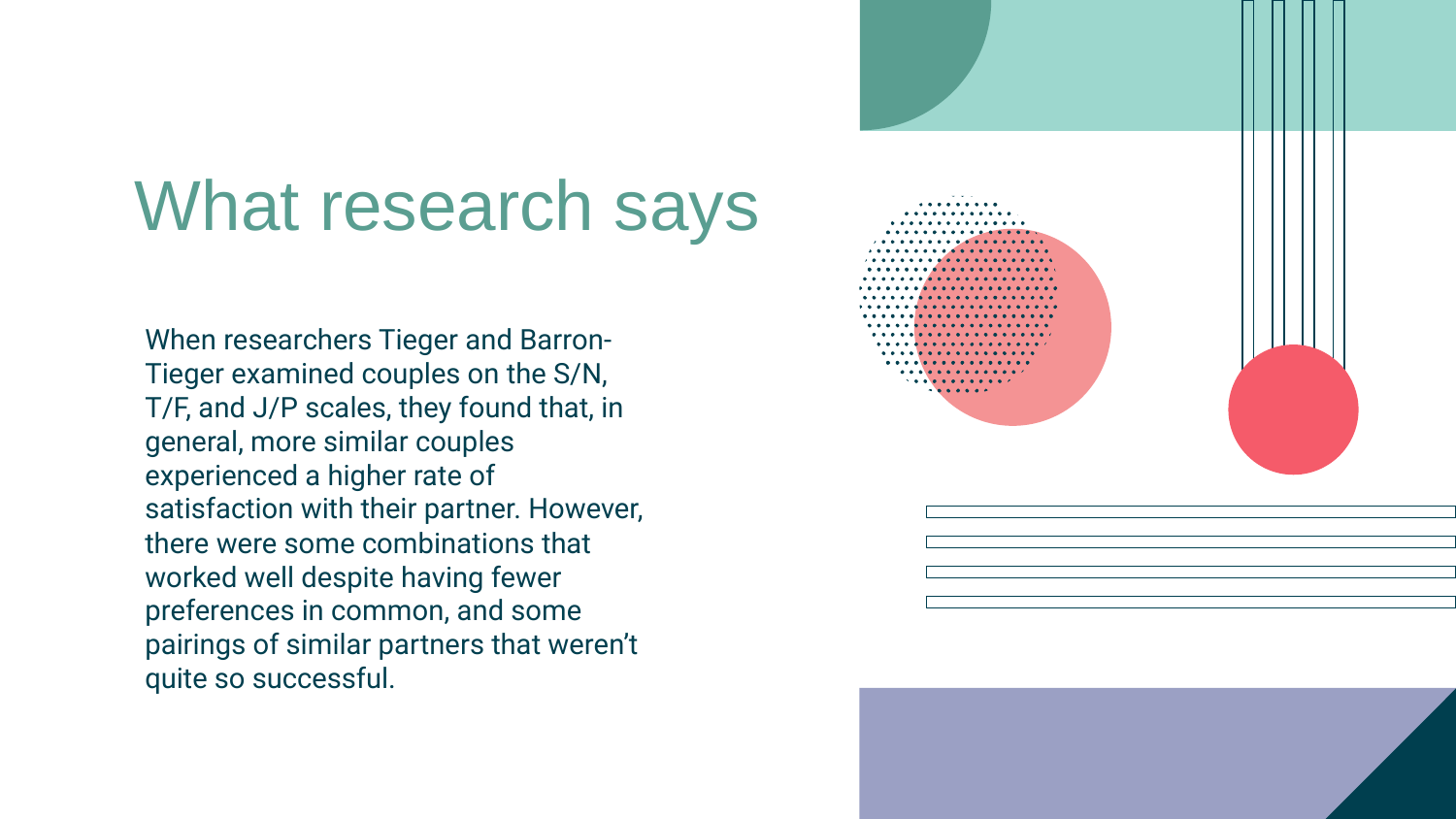

# What research says
When researchers Tieger and Barron-Tieger examined couples on the S/N, T/F, and J/P scales, they found that, in general, more similar couples experienced a higher rate of satisfaction with their partner. However, there were some combinations that worked well despite having fewer preferences in common, and some pairings of similar partners that weren’t quite so successful.